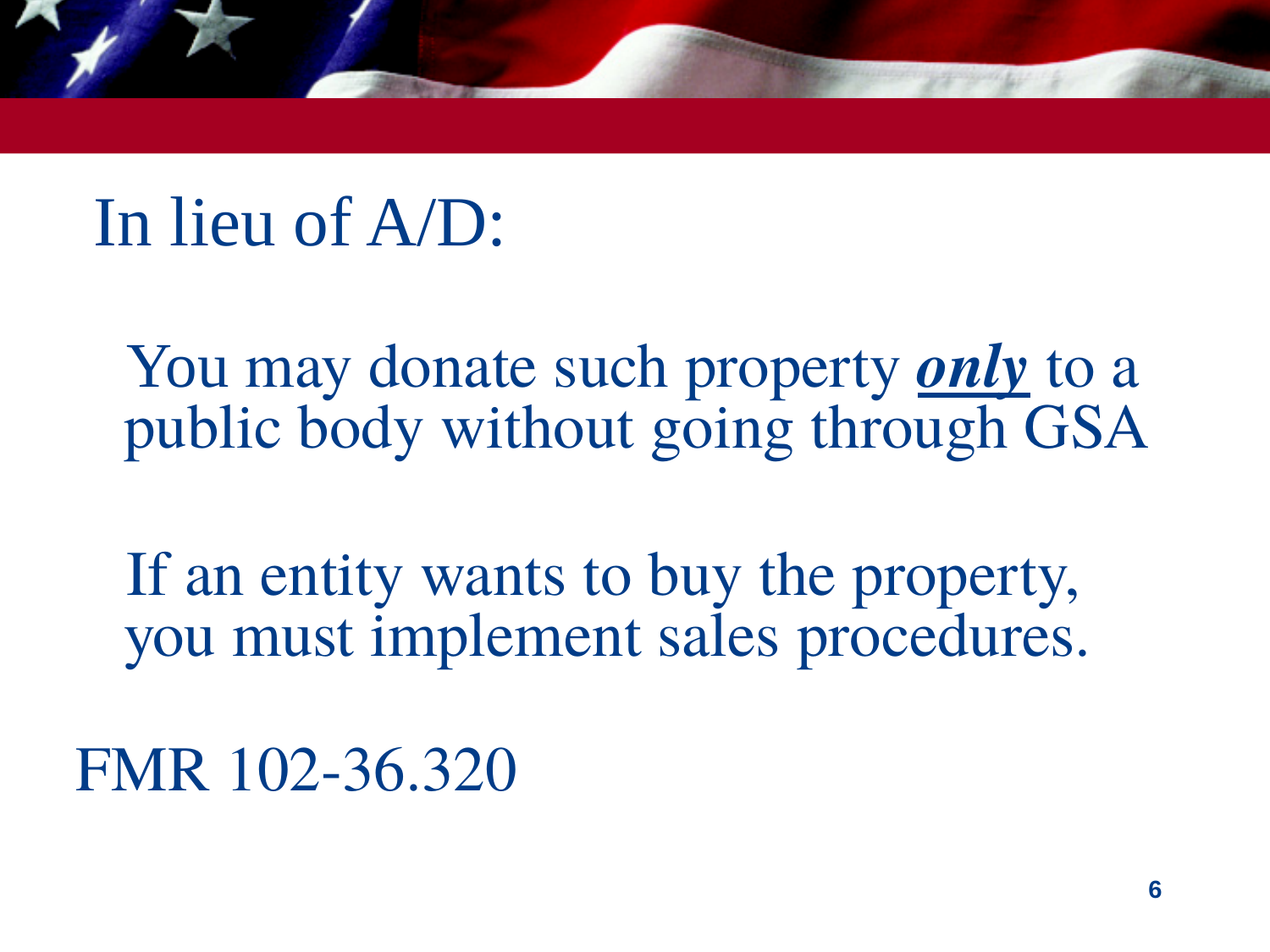

# In lieu of A/D:
You may donate such property only to a public body without going through GSA

If an entity wants to buy the property, you must implement sales procedures.
FMR 102-36.320
6